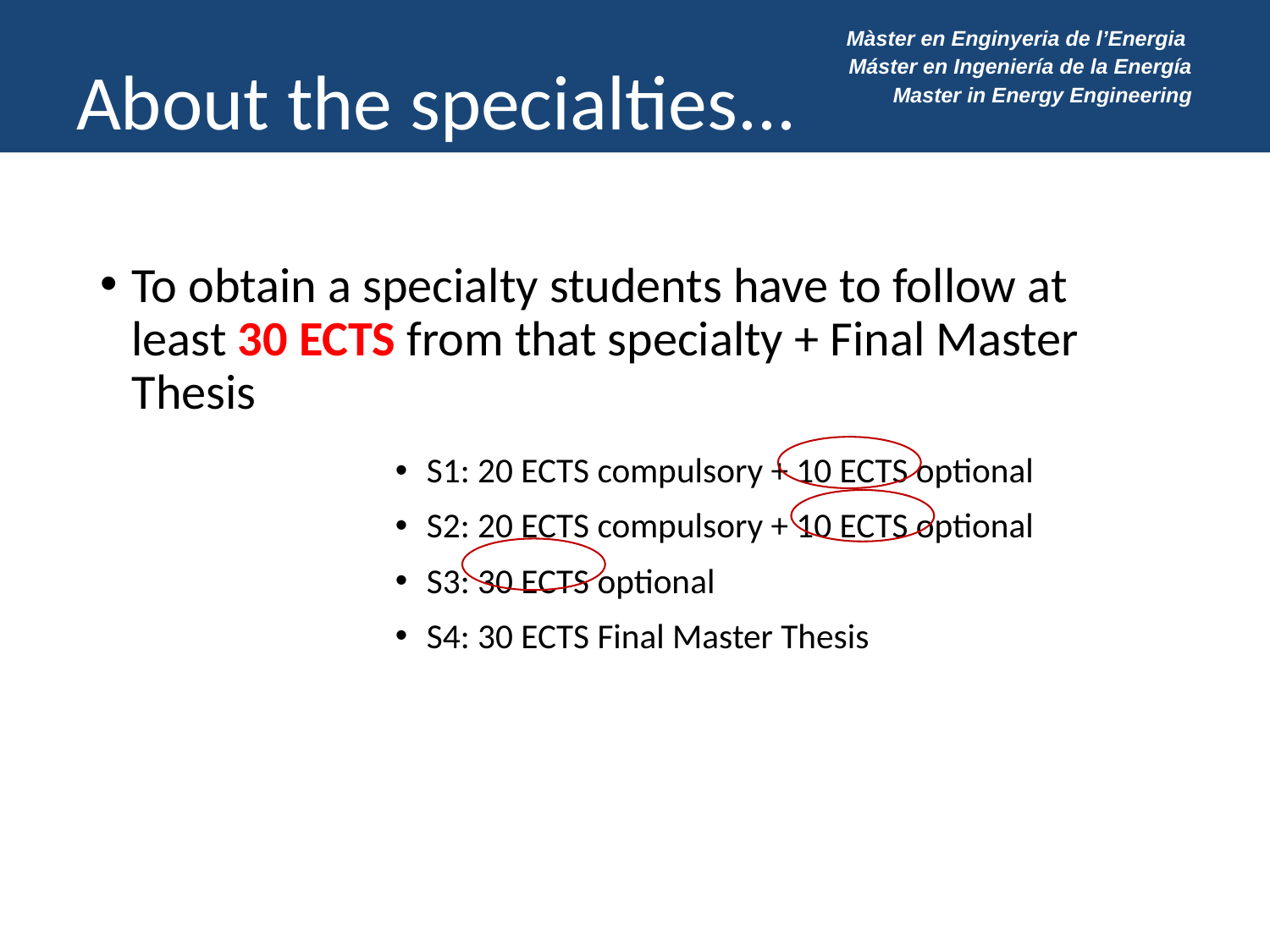

# About the specialties...
To obtain a specialty students have to follow at least 30 ECTS from that specialty + Final Master Thesis

S1: 20 ECTS compulsory + 10 ECTS optional
S2: 20 ECTS compulsory + 10 ECTS optional
S3: 30 ECTS optional
S4: 30 ECTS Final Master Thesis